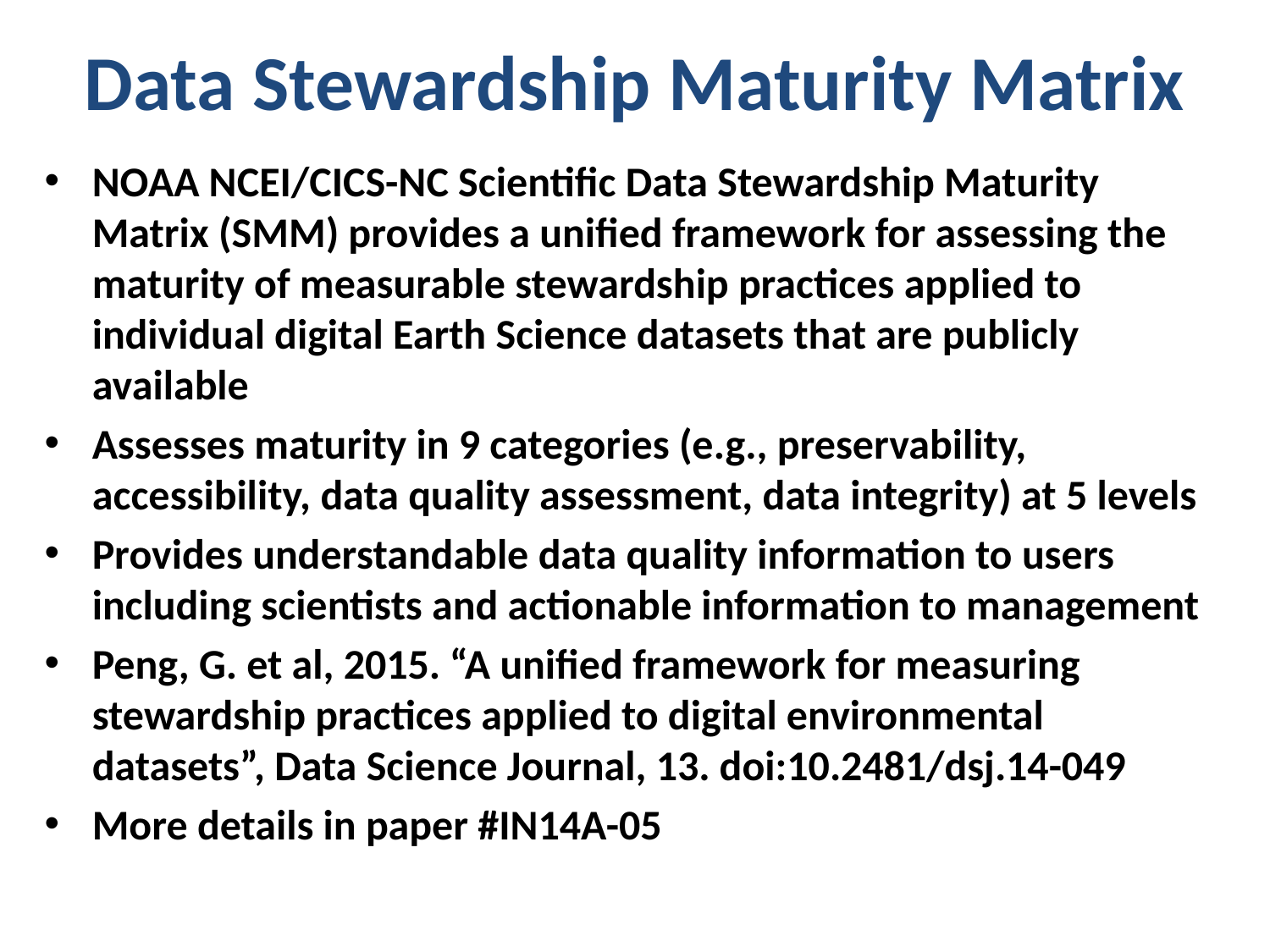

# Data Stewardship Maturity Matrix
NOAA NCEI/CICS-NC Scientific Data Stewardship Maturity Matrix (SMM) provides a unified framework for assessing the maturity of measurable stewardship practices applied to individual digital Earth Science datasets that are publicly available
Assesses maturity in 9 categories (e.g., preservability, accessibility, data quality assessment, data integrity) at 5 levels
Provides understandable data quality information to users including scientists and actionable information to management
Peng, G. et al, 2015. “A unified framework for measuring stewardship practices applied to digital environmental datasets”, Data Science Journal, 13. doi:10.2481/dsj.14-049
More details in paper #IN14A-05